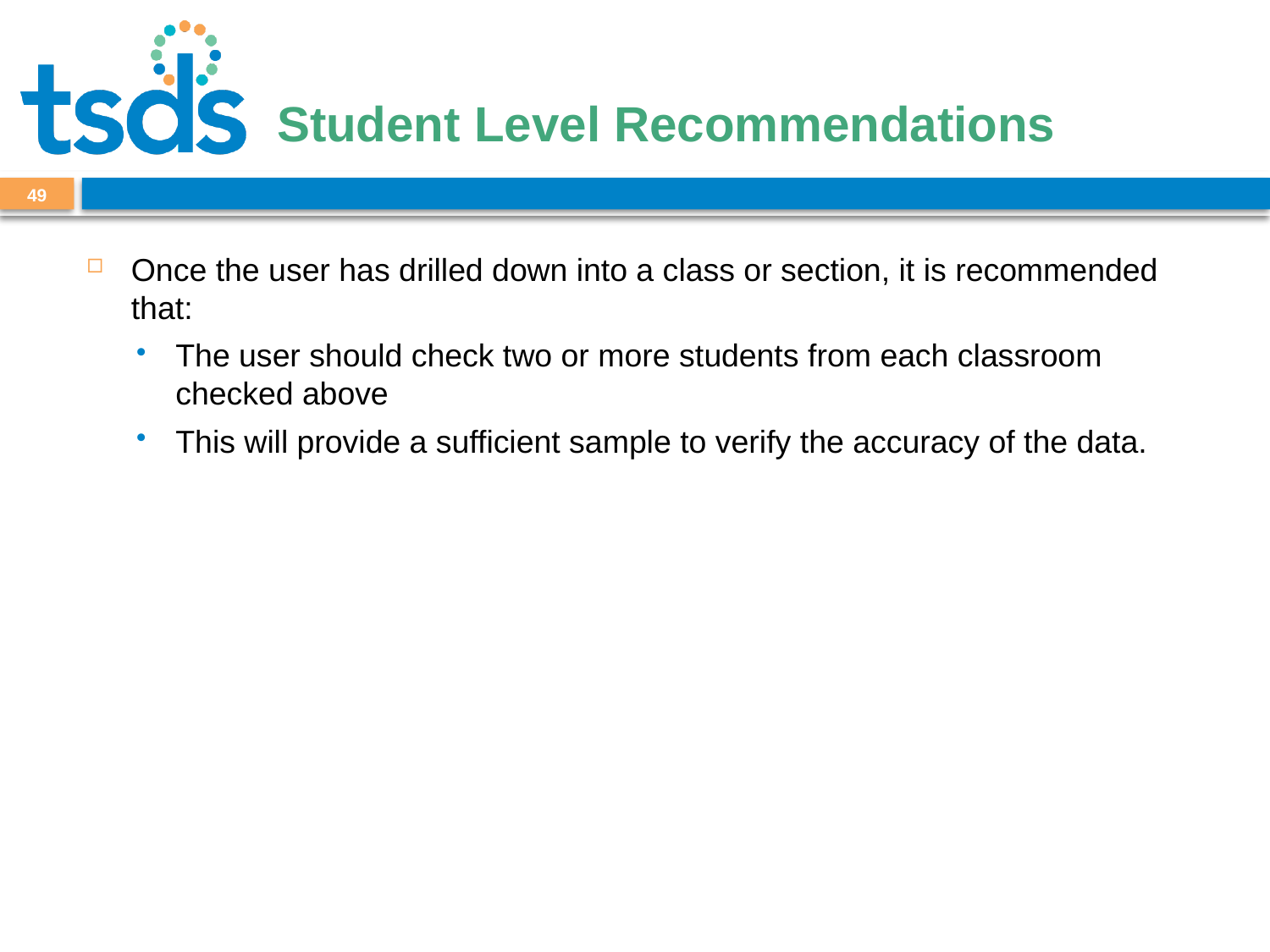

# Student Level Recommendations
49
Once the user has drilled down into a class or section, it is recommended that:
The user should check two or more students from each classroom checked above
This will provide a sufficient sample to verify the accuracy of the data.